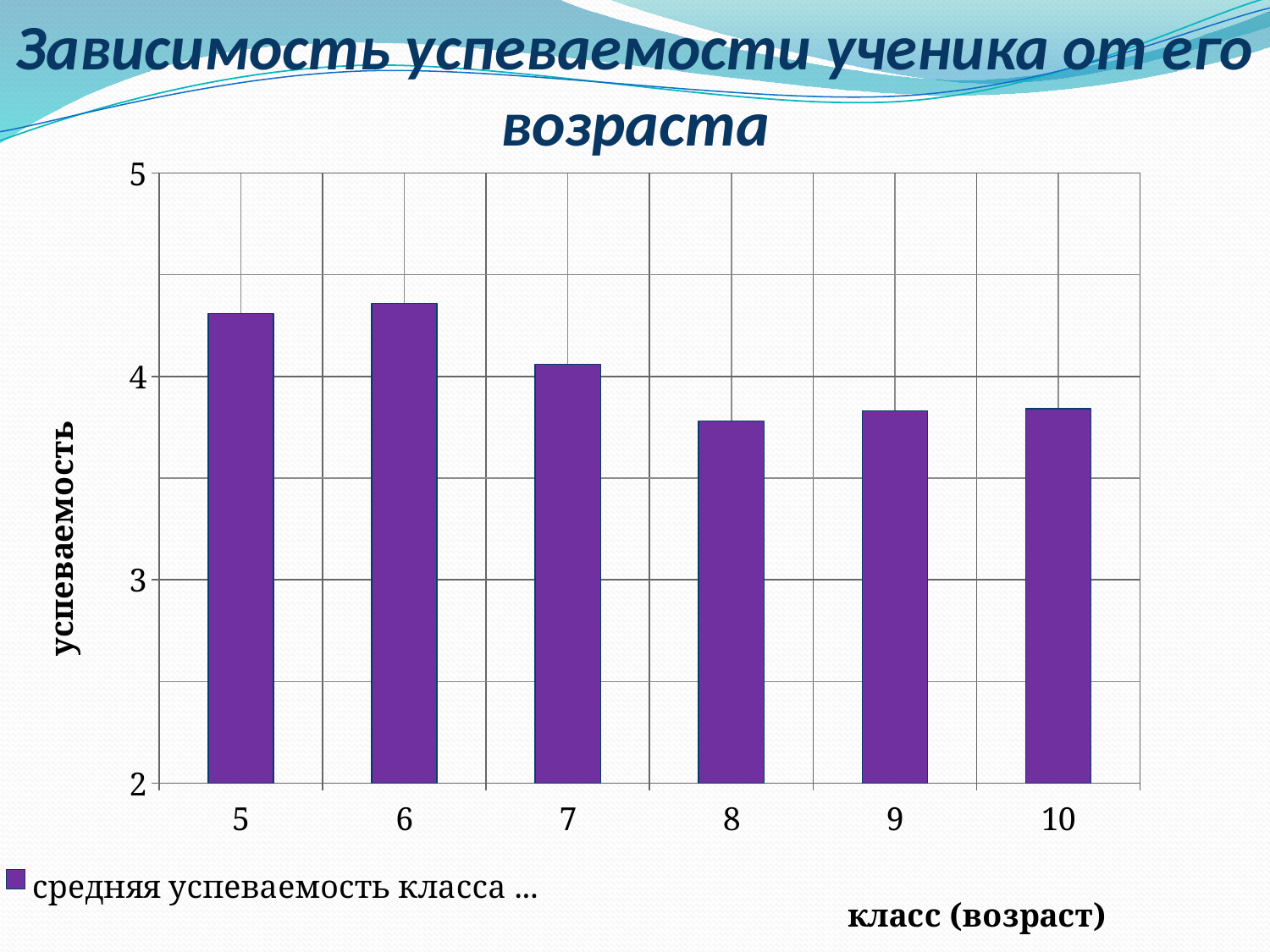

### Chart

| Category | средняя успеваемость класса за год |
|---|---|
| 5 | 4.31 |
| 6 | 4.3599999999999985 |
| 7 | 4.06 |
| 8 | 3.7800000000000002 |
| 9 | 3.829999999999999 |
| 10 | 3.84 |
Зависимость успеваемости ученика от его возраста